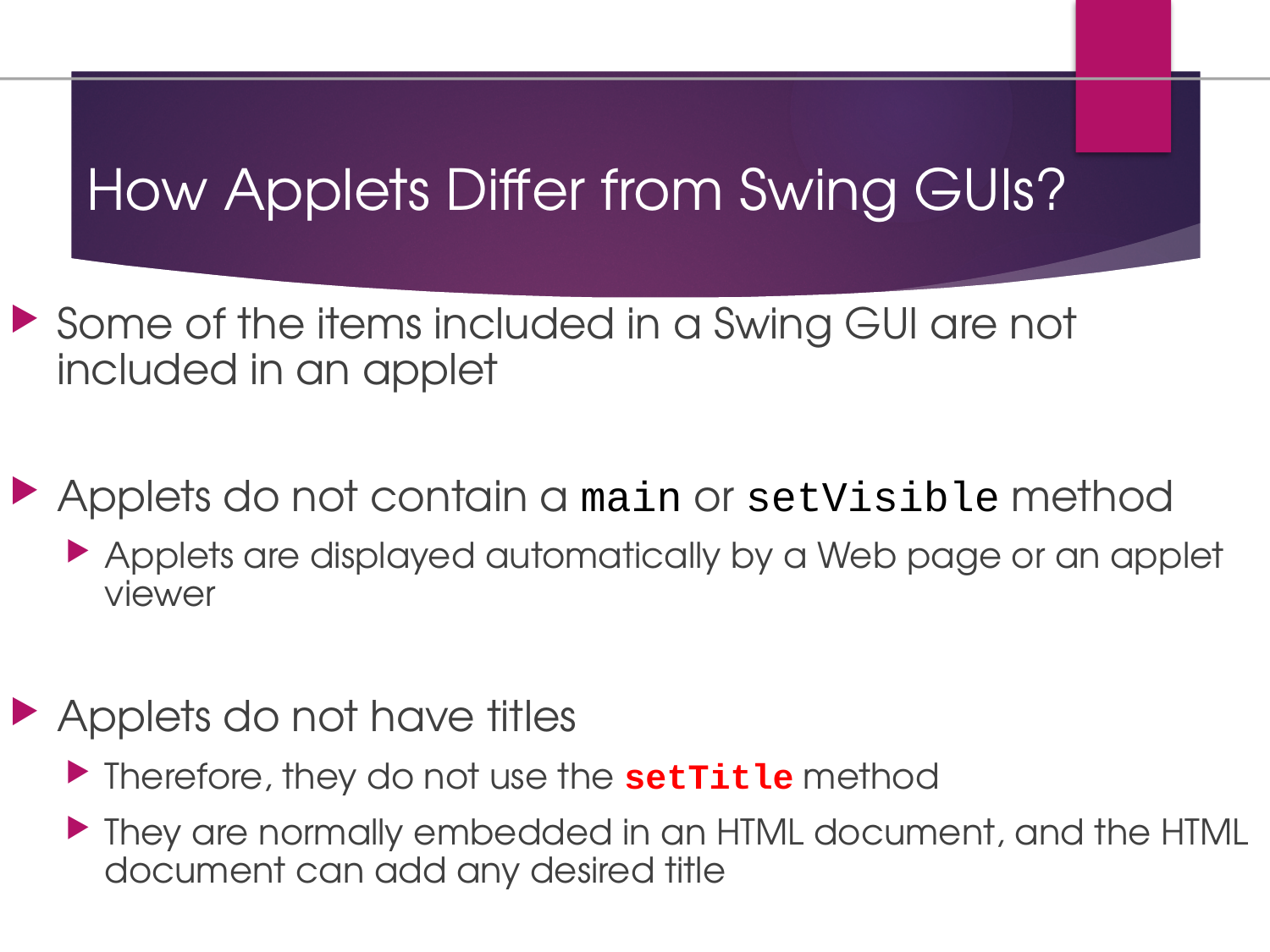

# How Applets Differ from Swing GUIs?
Some of the items included in a Swing GUI are not included in an applet

Applets do not contain a main or setVisible method
Applets are displayed automatically by a Web page or an applet viewer

Applets do not have titles
Therefore, they do not use the setTitle method
They are normally embedded in an HTML document, and the HTML document can add any desired title